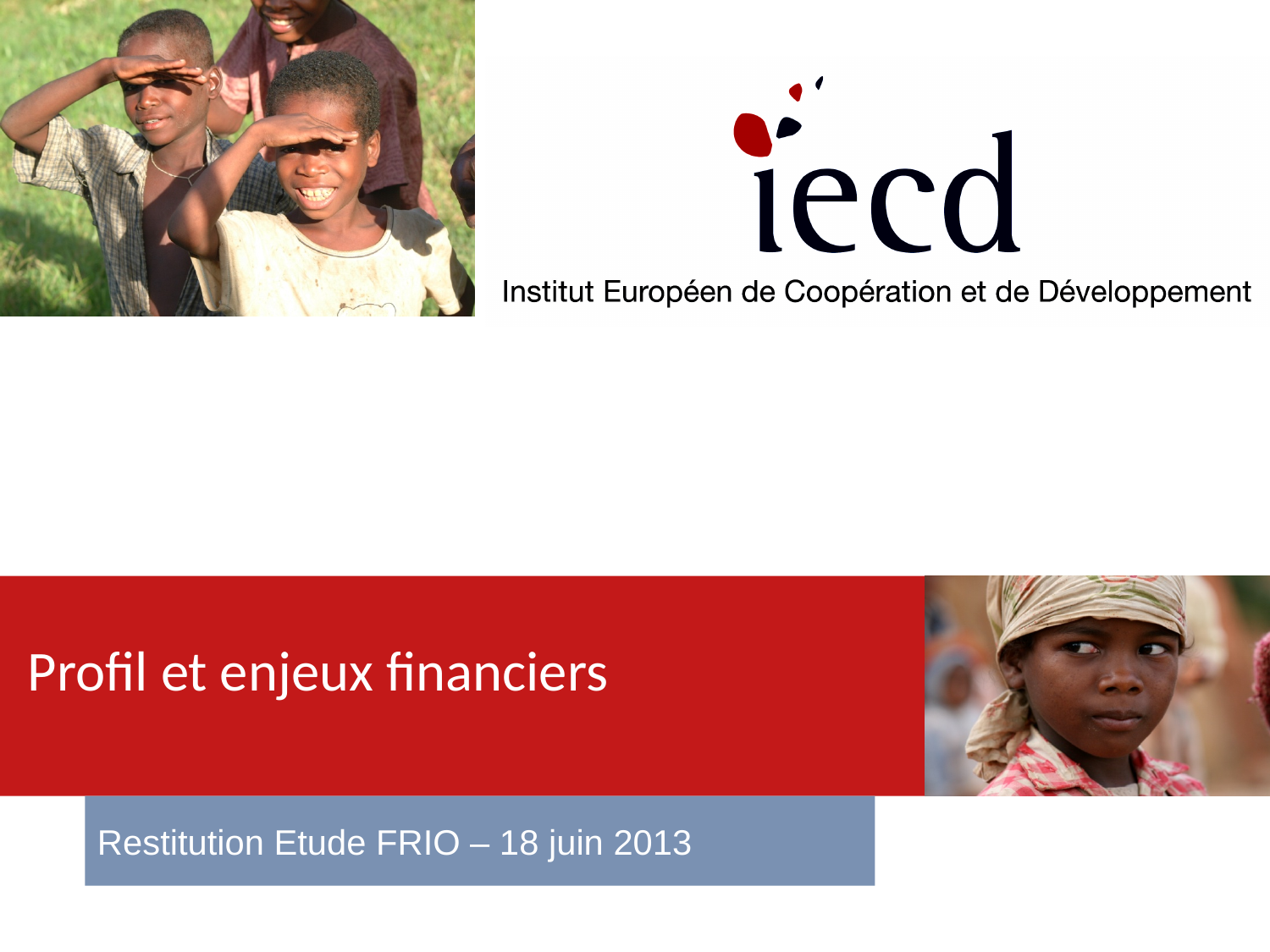

# Profil et enjeux financiers
Restitution Etude FRIO – 18 juin 2013